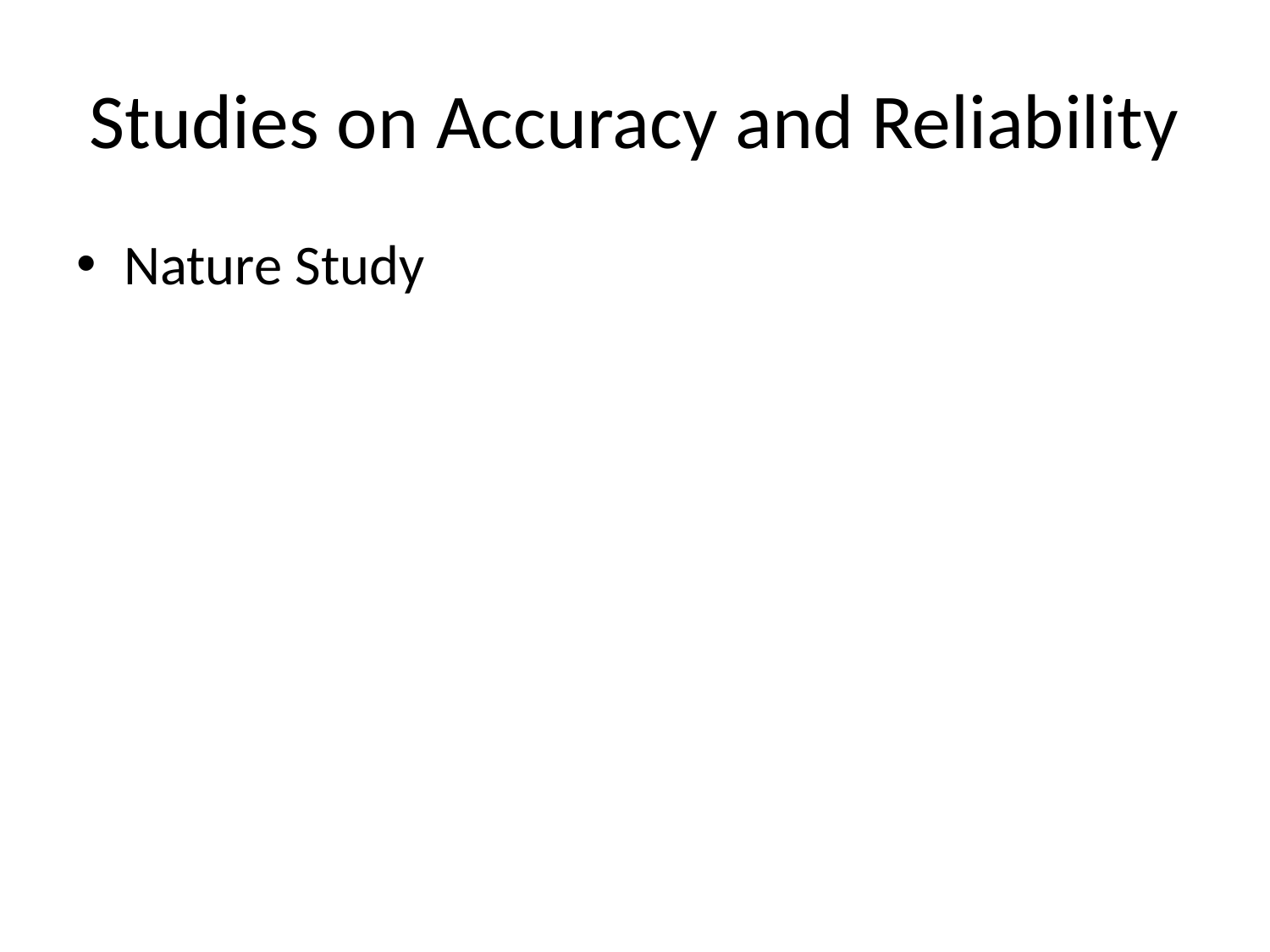

# Studies on Accuracy and Reliability
Nature Study